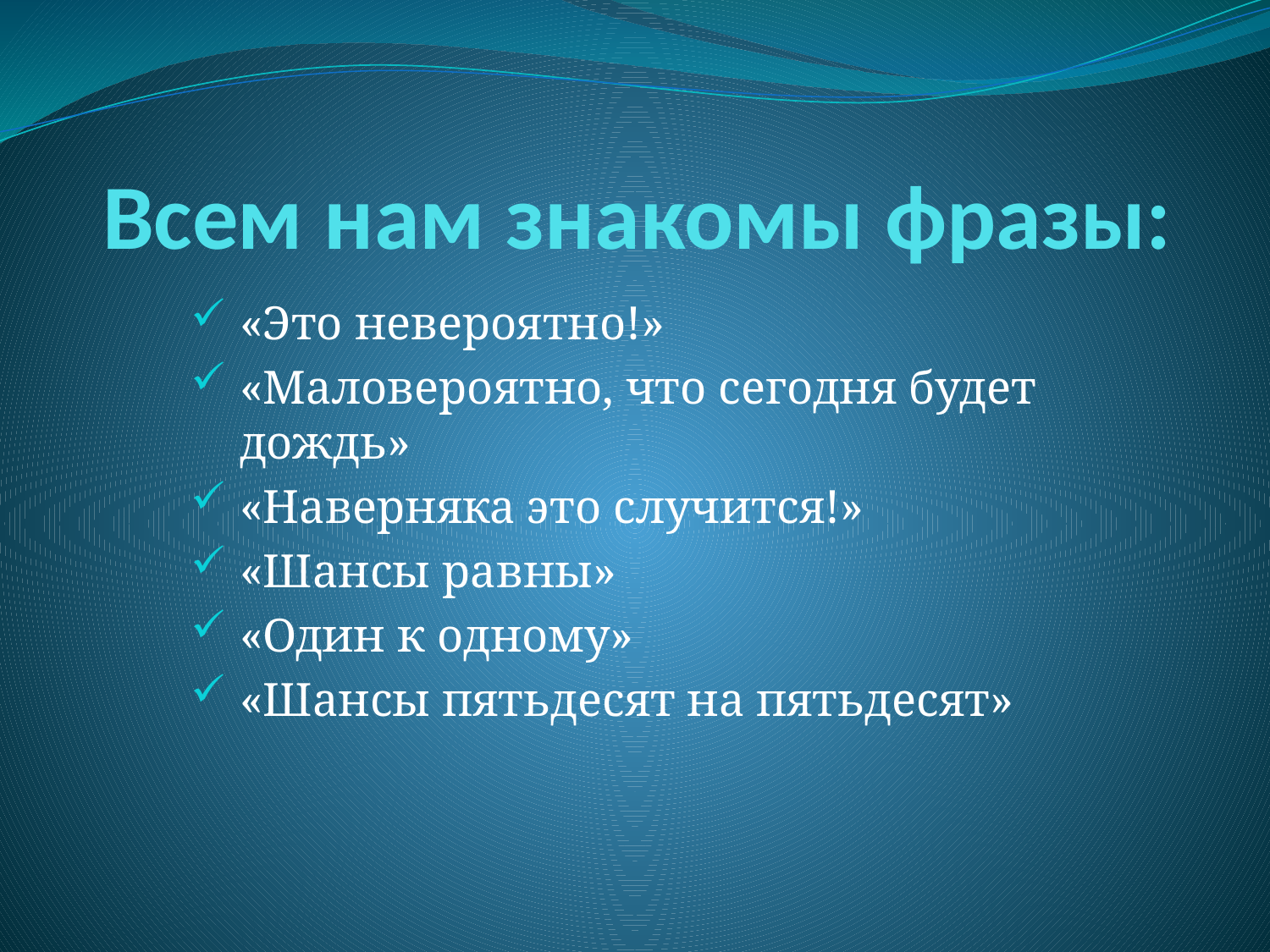

# Всем нам знакомы фразы:
«Это невероятно!»
«Маловероятно, что сегодня будет дождь»
«Наверняка это случится!»
«Шансы равны»
«Один к одному»
«Шансы пятьдесят на пятьдесят»